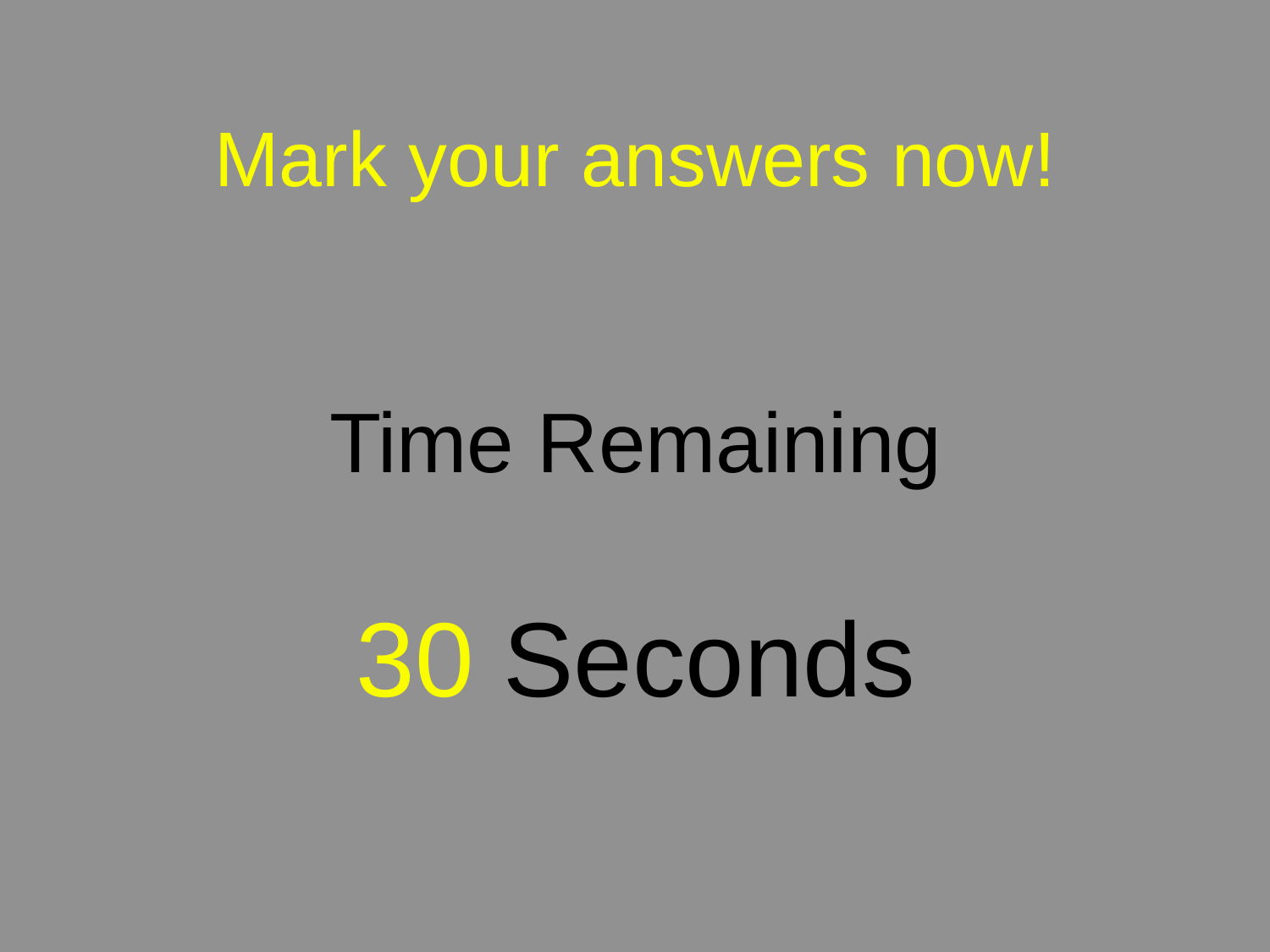

# Mark your answers now! Time Remaining 30 Seconds